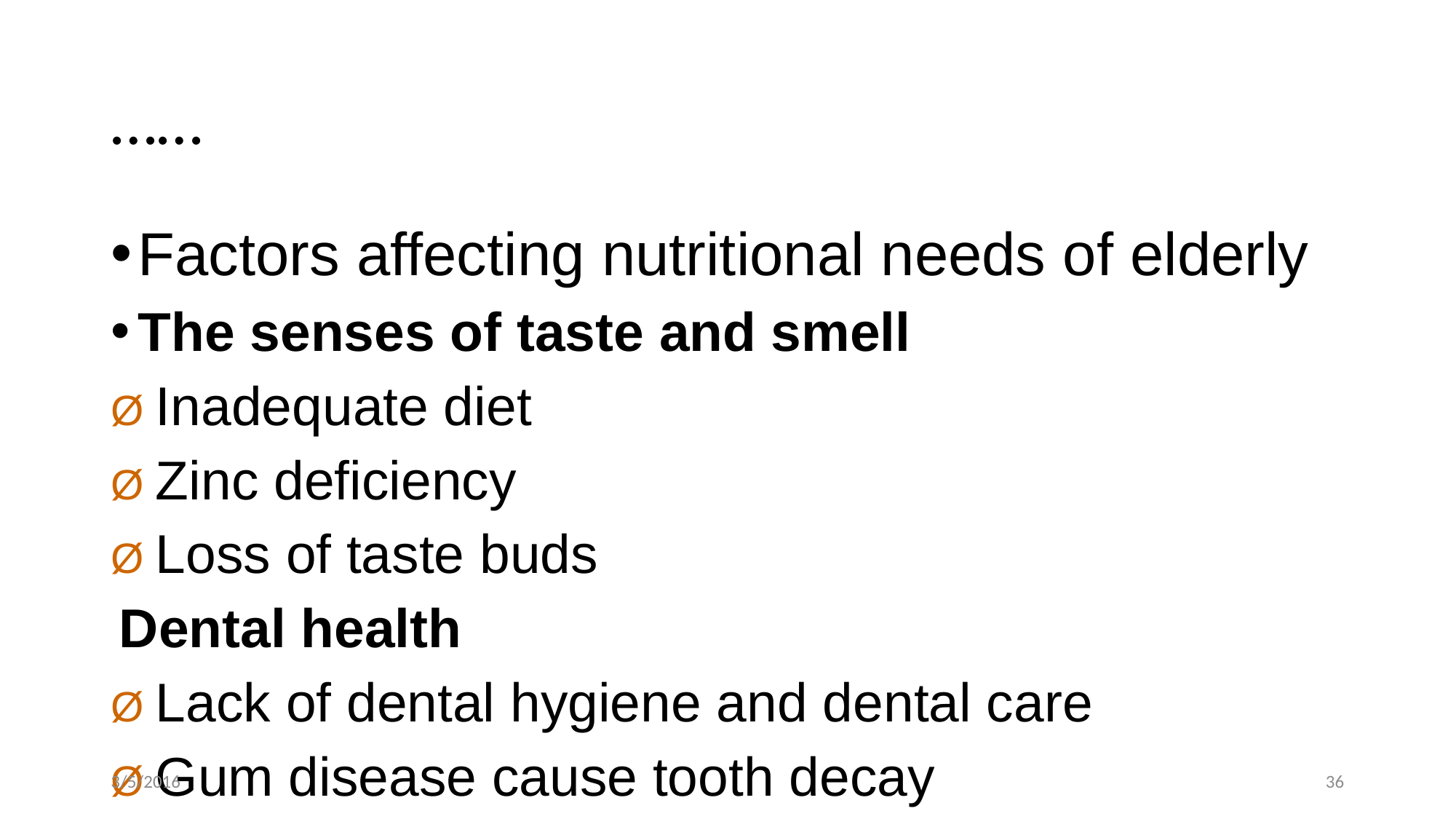

# ……
Factors affecting nutritional needs of elderly
The senses of taste and smell
Ø Inadequate diet
Ø Zinc deficiency
Ø Loss of taste buds
 Dental health
Ø Lack of dental hygiene and dental care
Ø Gum disease cause tooth decay
3/5/2016
36